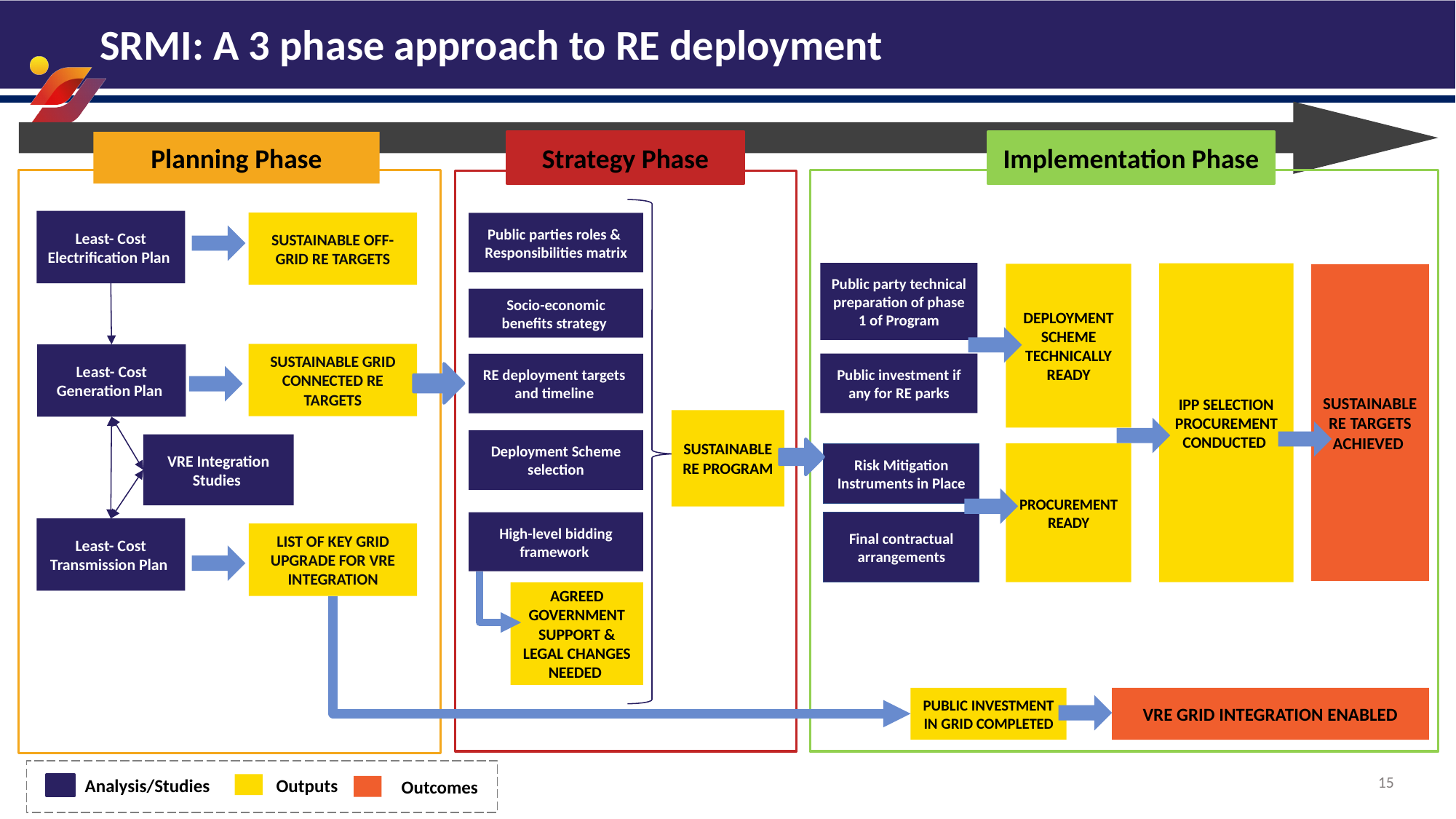

# SRMI: A 3 phase approach to RE deployment

Planning Phase
Strategy Phase
Implementation Phase

Least- Cost Electrification Plan
SUSTAINABLE OFF-GRID RE TARGETS
Public parties roles &
Responsibilities matrix

Public party technical preparation of phase 1 of Program
IPP SELECTION PROCUREMENT CONDUCTED
DEPLOYMENT SCHEME TECHNICALLY READY
SUSTAINABLE RE TARGETS ACHIEVED
Socio-economic benefits strategy

SUSTAINABLE GRID CONNECTED RE TARGETS
Least- Cost Generation Plan
Public investment if any for RE parks
RE deployment targets
and timeline

SUSTAINABLE RE PROGRAM

Deployment Scheme selection
VRE Integration Studies

PROCUREMENT READY
Risk Mitigation Instruments in Place

High-level bidding framework
Final contractual arrangements
Least- Cost Transmission Plan
LIST OF KEY GRID UPGRADE FOR VRE INTEGRATION

AGREED GOVERNMENT SUPPORT & LEGAL CHANGES NEEDED

PUBLIC INVESTMENT IN GRID COMPLETED
VRE GRID INTEGRATION ENABLED
15

Outputs
Analysis/Studies
Outcomes